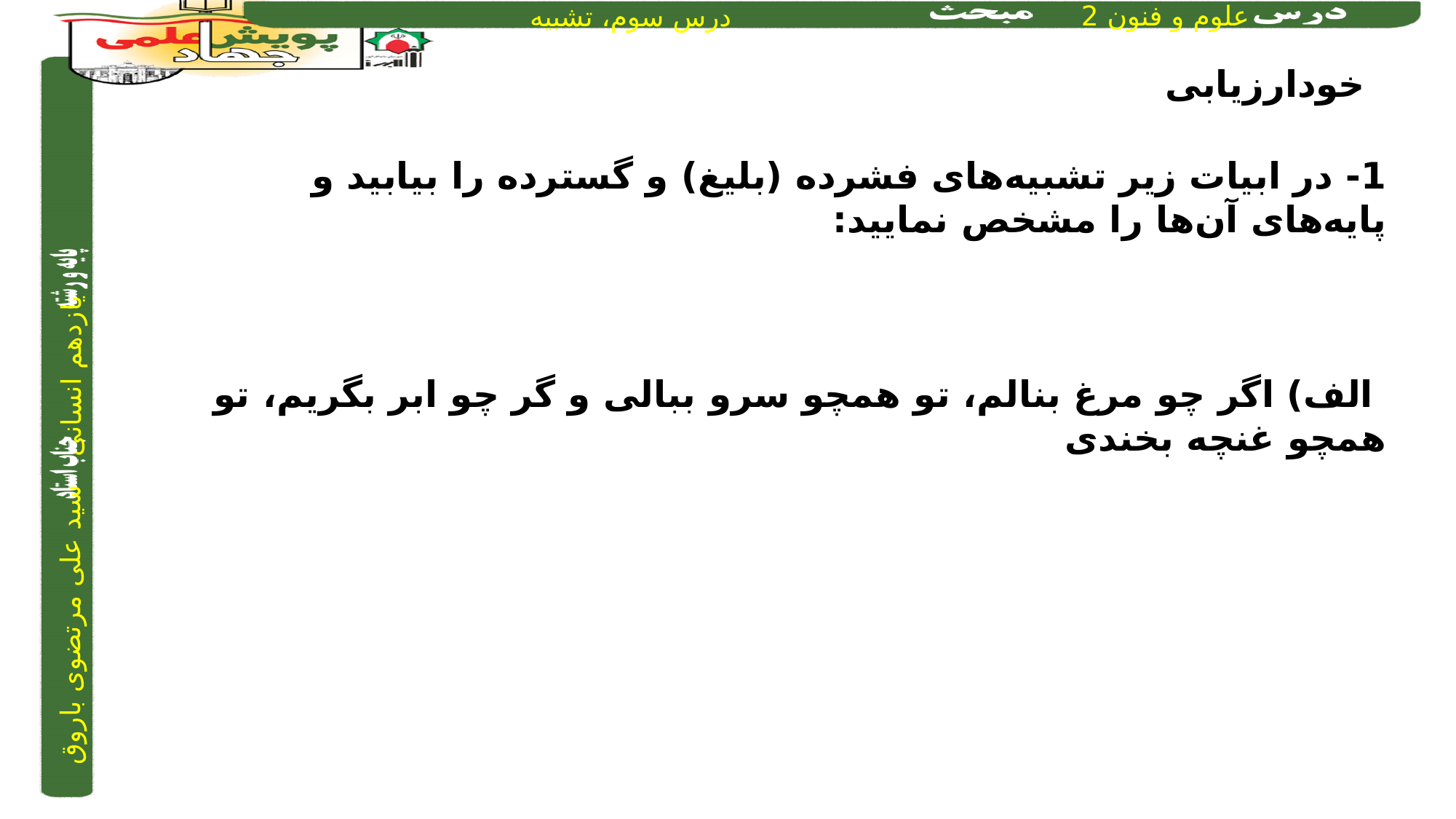

خودارزیابی
1- در ابیات زیر تشبیه‌های فشرده (بلیغ) و گسترده را بیابید و پایه‌های آن‌ها را مشخص نمایید:

 الف) اگر چو مرغ بنالم، تو همچو سرو ببالی و گر چو ابر بگریم، تو همچو غنچه بخندی